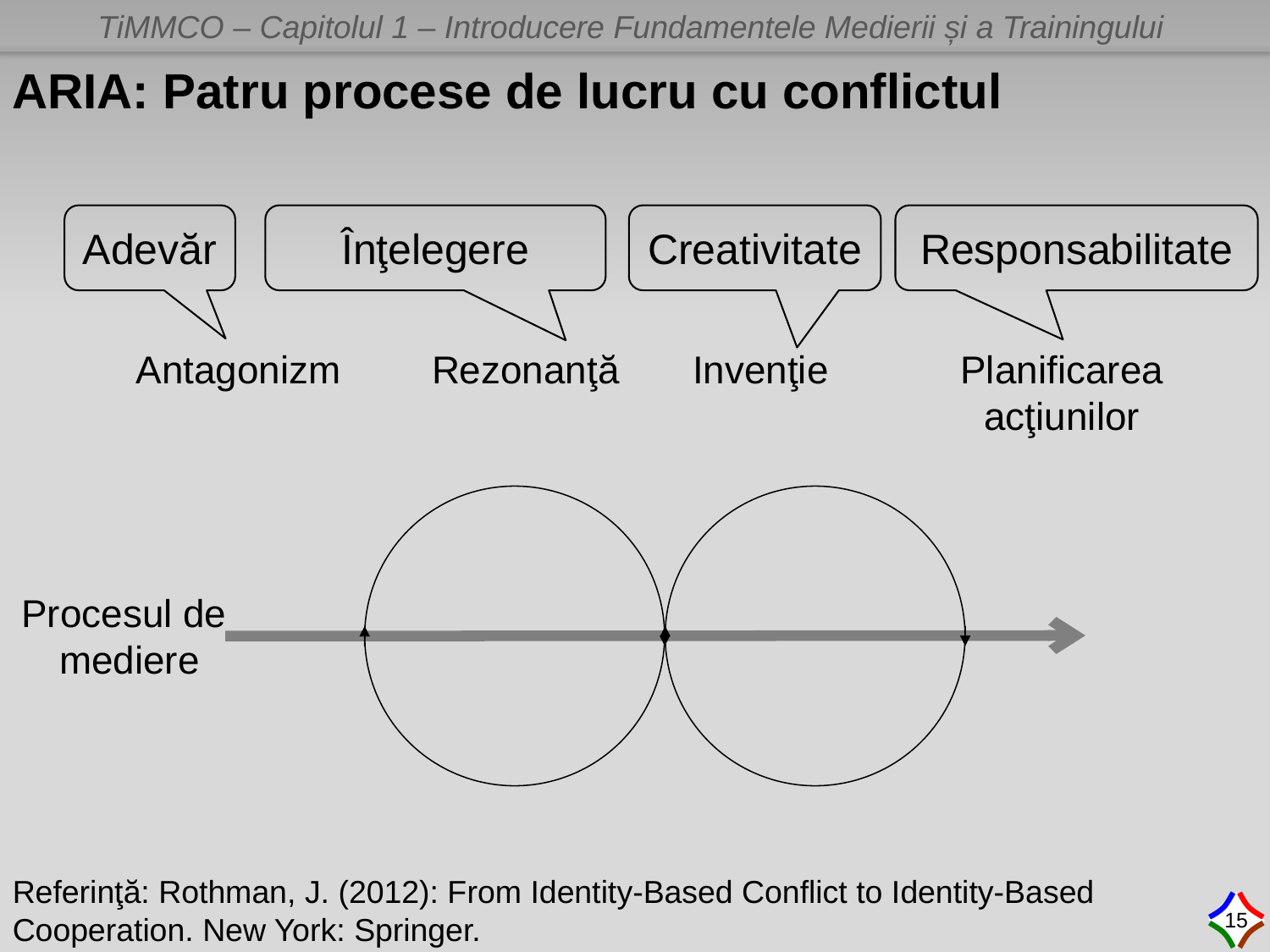

ARIA: Patru procese de lucru cu conflictul
Adevăr
Înţelegere
Creativitate
Responsabilitate
Planificarea acţiunilor
Antagonizm
Rezonanţă
Invenţie

Procesul de
mediere
Referinţă: Rothman, J. (2012): From Identity-Based Conflict to Identity-Based Cooperation. New York: Springer.